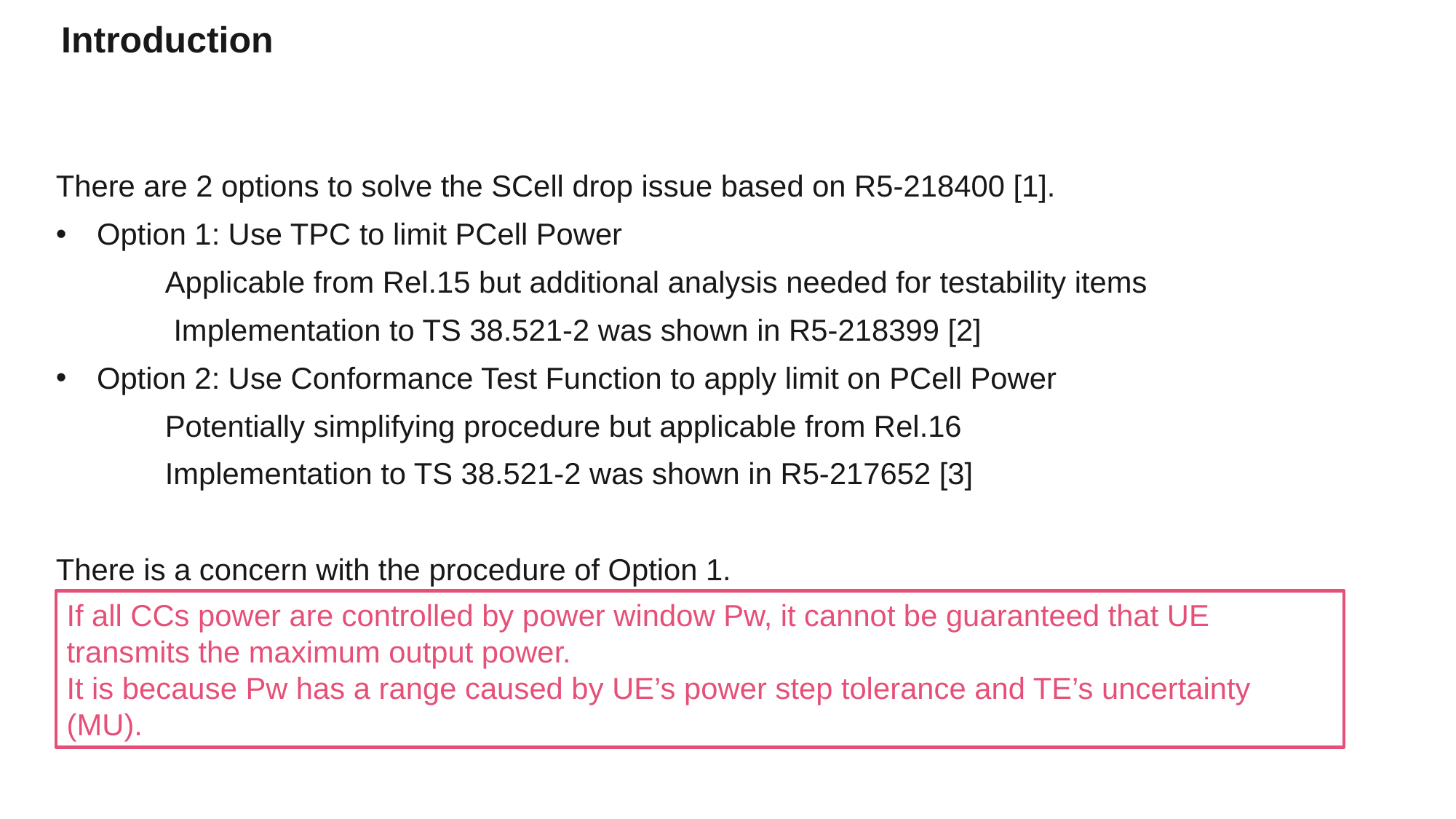

# Introduction

There are 2 options to solve the SCell drop issue based on R5-218400 [1].
Option 1: Use TPC to limit PCell Power
	Applicable from Rel.15 but additional analysis needed for testability items
	 Implementation to TS 38.521-2 was shown in R5-218399 [2]
Option 2: Use Conformance Test Function to apply limit on PCell Power
	Potentially simplifying procedure but applicable from Rel.16
	Implementation to TS 38.521-2 was shown in R5-217652 [3]

There is a concern with the procedure of Option 1.
If all CCs power are controlled by power window Pw, it cannot be guaranteed that UE transmits the maximum output power.
It is because Pw has a range caused by UE’s power step tolerance and TE’s uncertainty (MU).